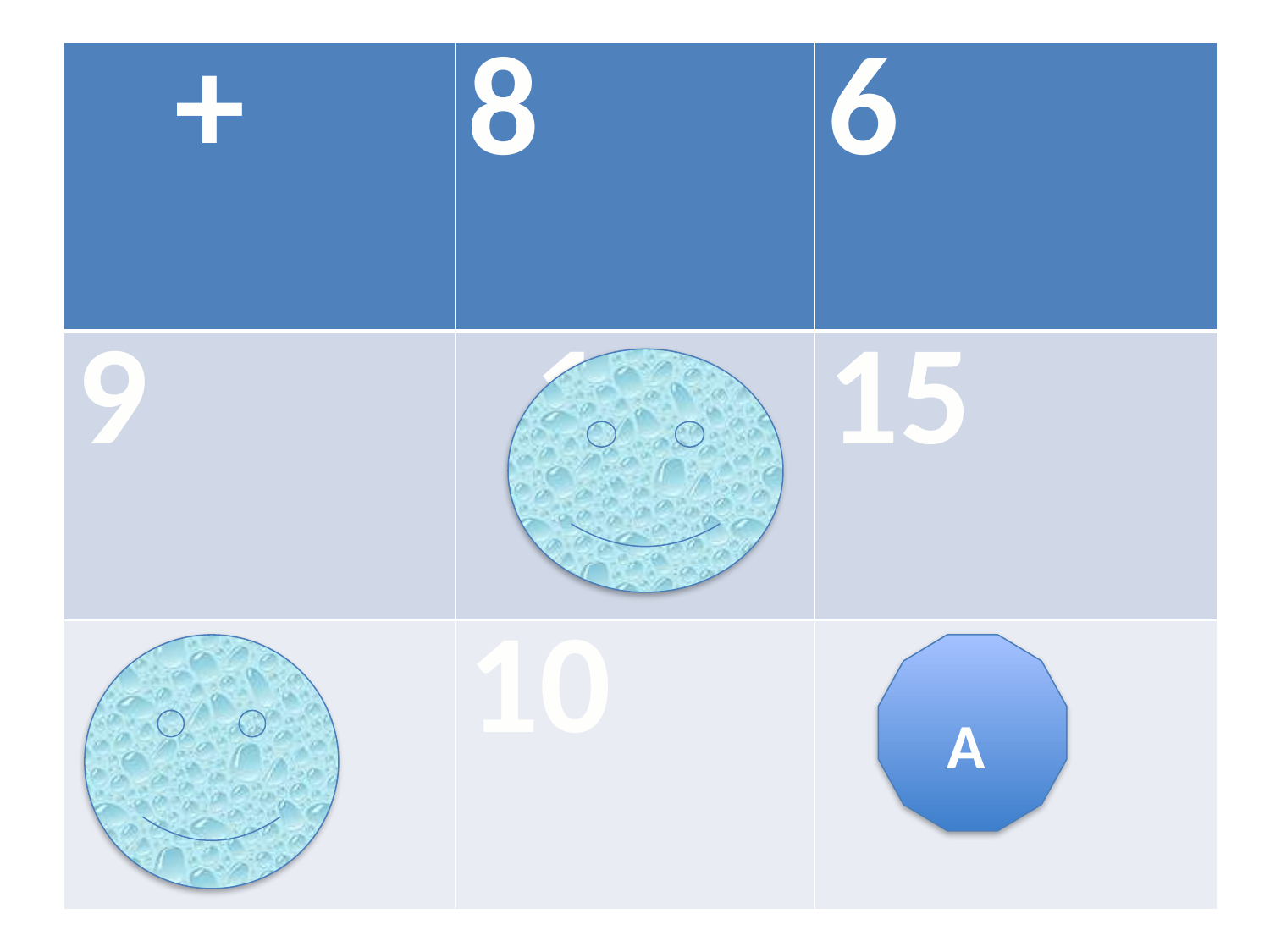

| + | 8 | 6 |
| --- | --- | --- |
| 9 | 17 | 15 |
| 2 | 10 | 8 |

  A